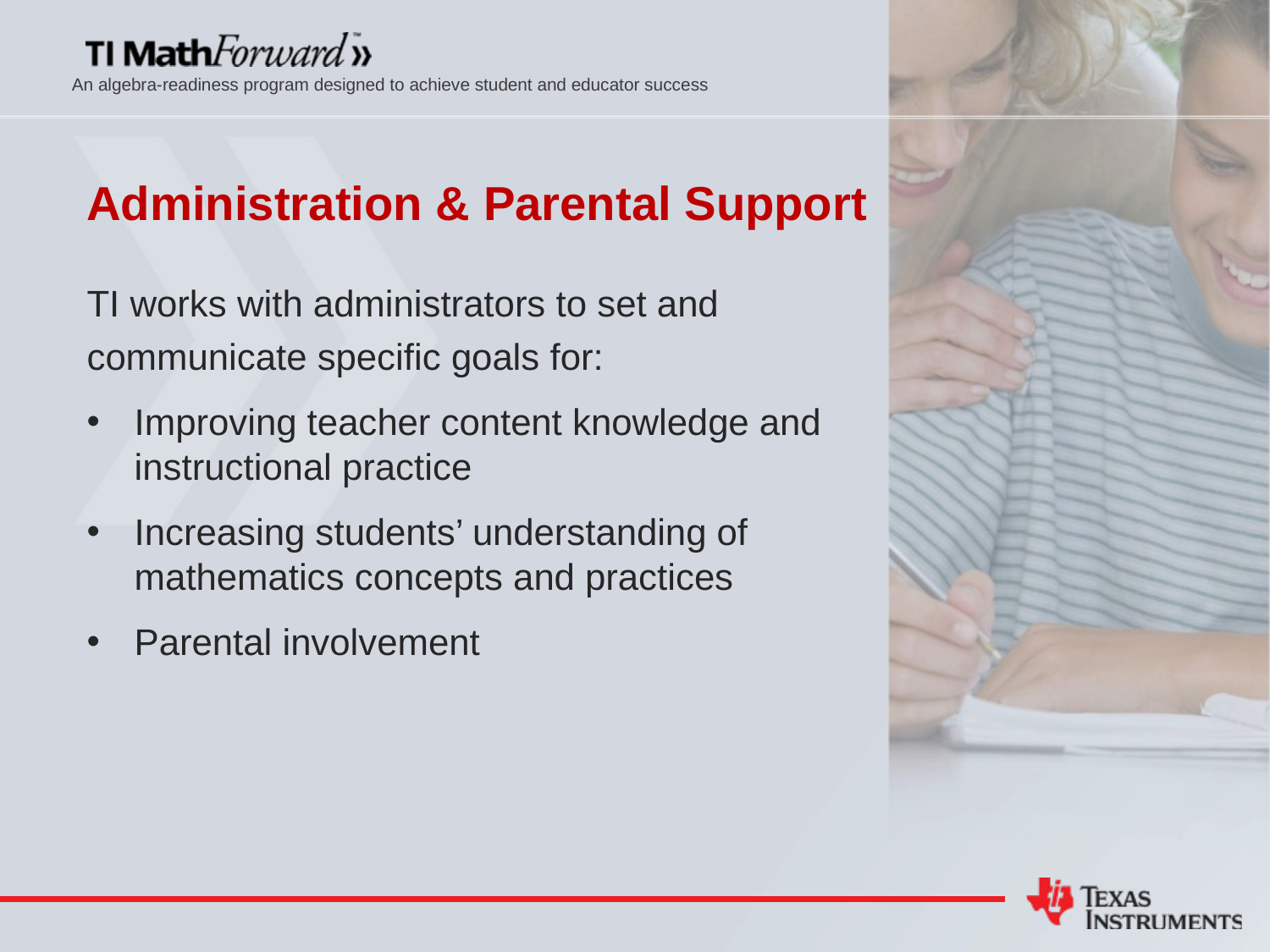

# Administration & Parental Support
TI works with administrators to set and communicate specific goals for:
Improving teacher content knowledge and instructional practice
Increasing students’ understanding of mathematics concepts and practices
Parental involvement